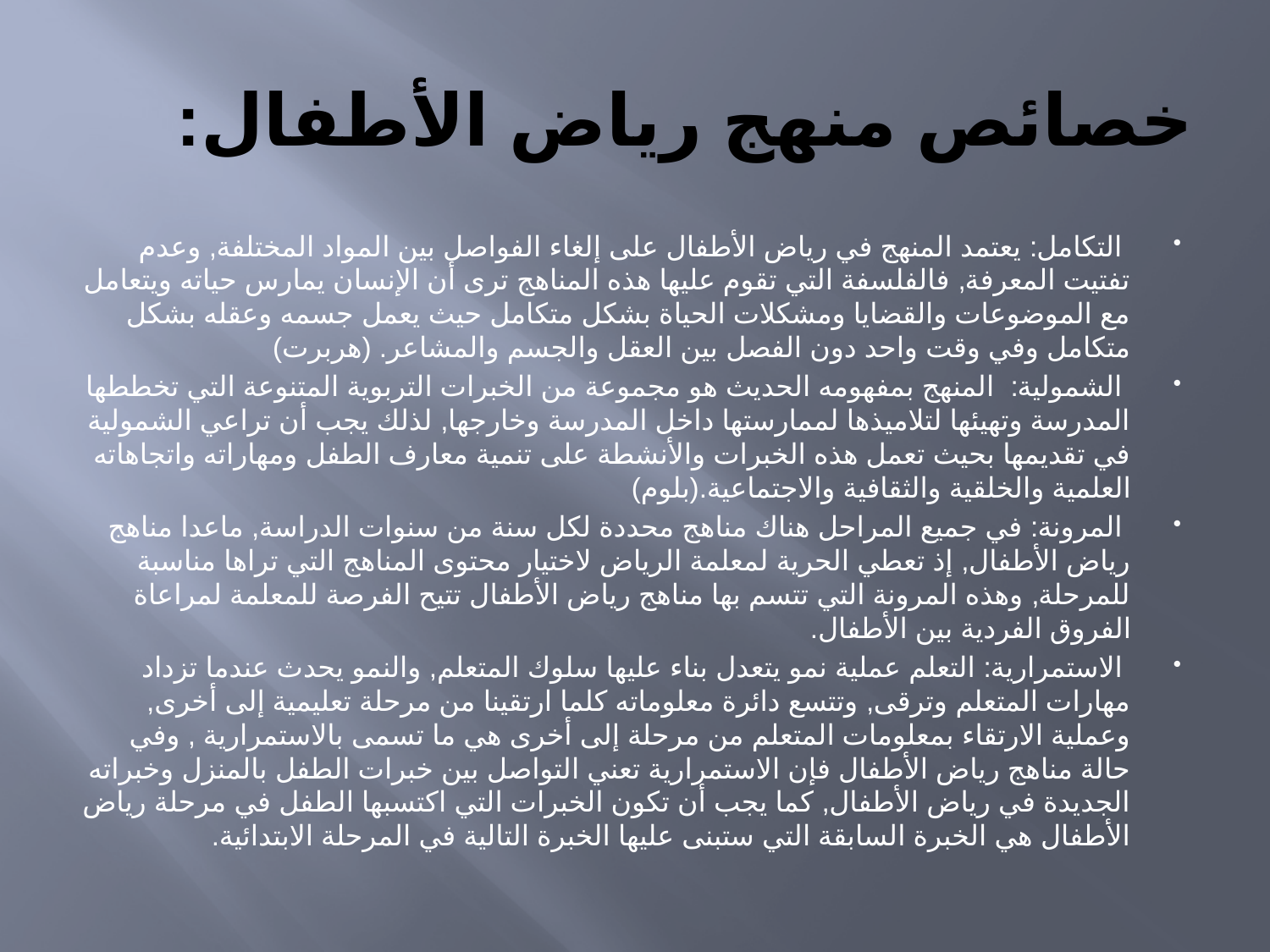

# خصائص منهج رياض الأطفال:
 التكامل: يعتمد المنهج في رياض الأطفال على إلغاء الفواصل بين المواد المختلفة, وعدم تفتيت المعرفة, فالفلسفة التي تقوم عليها هذه المناهج ترى أن الإنسان يمارس حياته ويتعامل مع الموضوعات والقضايا ومشكلات الحياة بشكل متكامل حيث يعمل جسمه وعقله بشكل متكامل وفي وقت واحد دون الفصل بين العقل والجسم والمشاعر. (هربرت)
 الشمولية:  المنهج بمفهومه الحديث هو مجموعة من الخبرات التربوية المتنوعة التي تخططها المدرسة وتهيئها لتلاميذها لممارستها داخل المدرسة وخارجها, لذلك يجب أن تراعي الشمولية في تقديمها بحيث تعمل هذه الخبرات والأنشطة على تنمية معارف الطفل ومهاراته واتجاهاته العلمية والخلقية والثقافية والاجتماعية.(بلوم)
 المرونة: في جميع المراحل هناك مناهج محددة لكل سنة من سنوات الدراسة, ماعدا مناهج رياض الأطفال, إذ تعطي الحرية لمعلمة الرياض لاختيار محتوى المناهج التي تراها مناسبة للمرحلة, وهذه المرونة التي تتسم بها مناهج رياض الأطفال تتيح الفرصة للمعلمة لمراعاة الفروق الفردية بين الأطفال.
 الاستمرارية: التعلم عملية نمو يتعدل بناء عليها سلوك المتعلم, والنمو يحدث عندما تزداد مهارات المتعلم وترقى, وتتسع دائرة معلوماته كلما ارتقينا من مرحلة تعليمية إلى أخرى, وعملية الارتقاء بمعلومات المتعلم من مرحلة إلى أخرى هي ما تسمى بالاستمرارية , وفي حالة مناهج رياض الأطفال فإن الاستمرارية تعني التواصل بين خبرات الطفل بالمنزل وخبراته الجديدة في رياض الأطفال, كما يجب أن تكون الخبرات التي اكتسبها الطفل في مرحلة رياض الأطفال هي الخبرة السابقة التي ستبنى عليها الخبرة التالية في المرحلة الابتدائية.